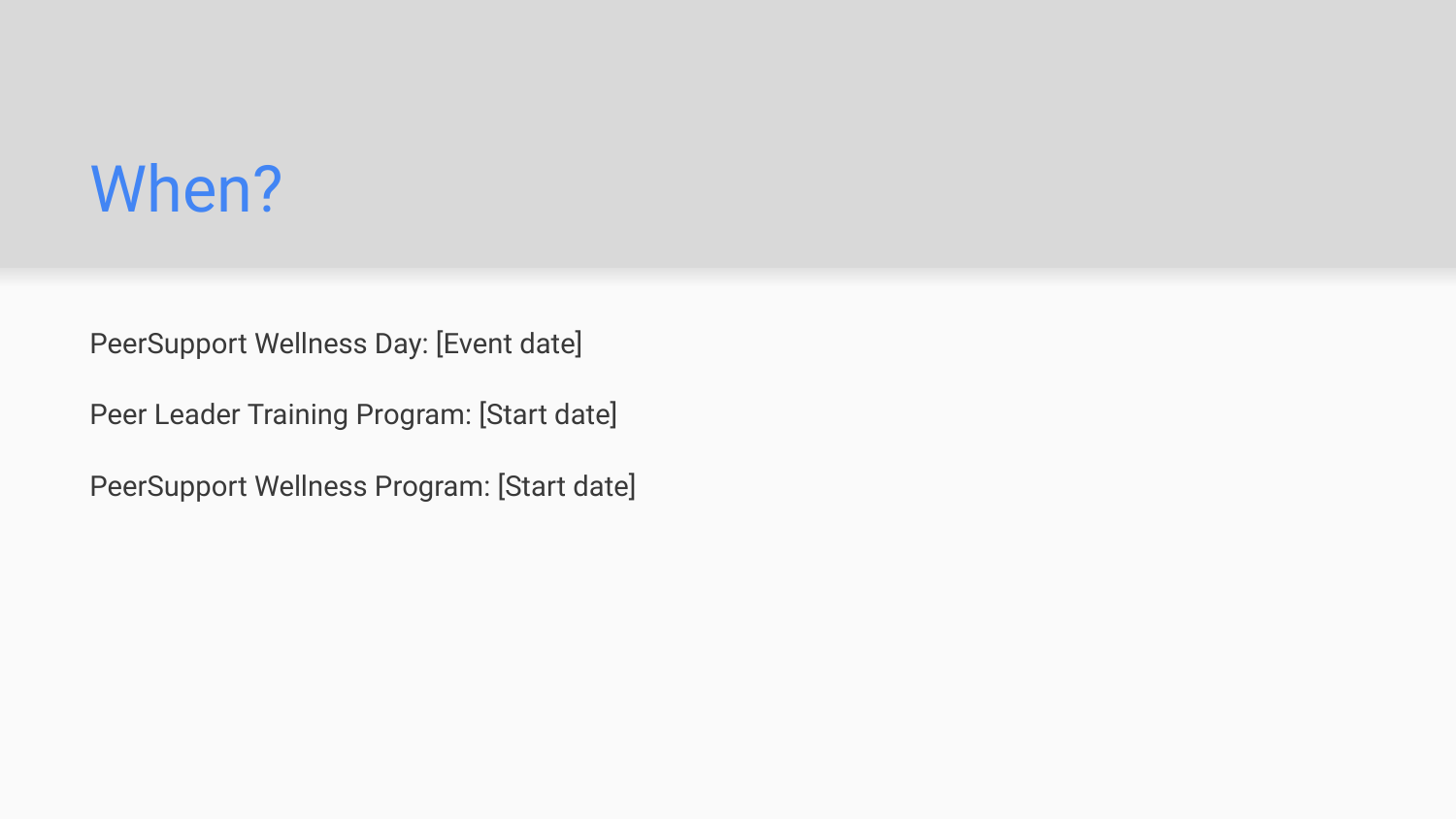

# When?
PeerSupport Wellness Day: [Event date]
Peer Leader Training Program: [Start date]
PeerSupport Wellness Program: [Start date]